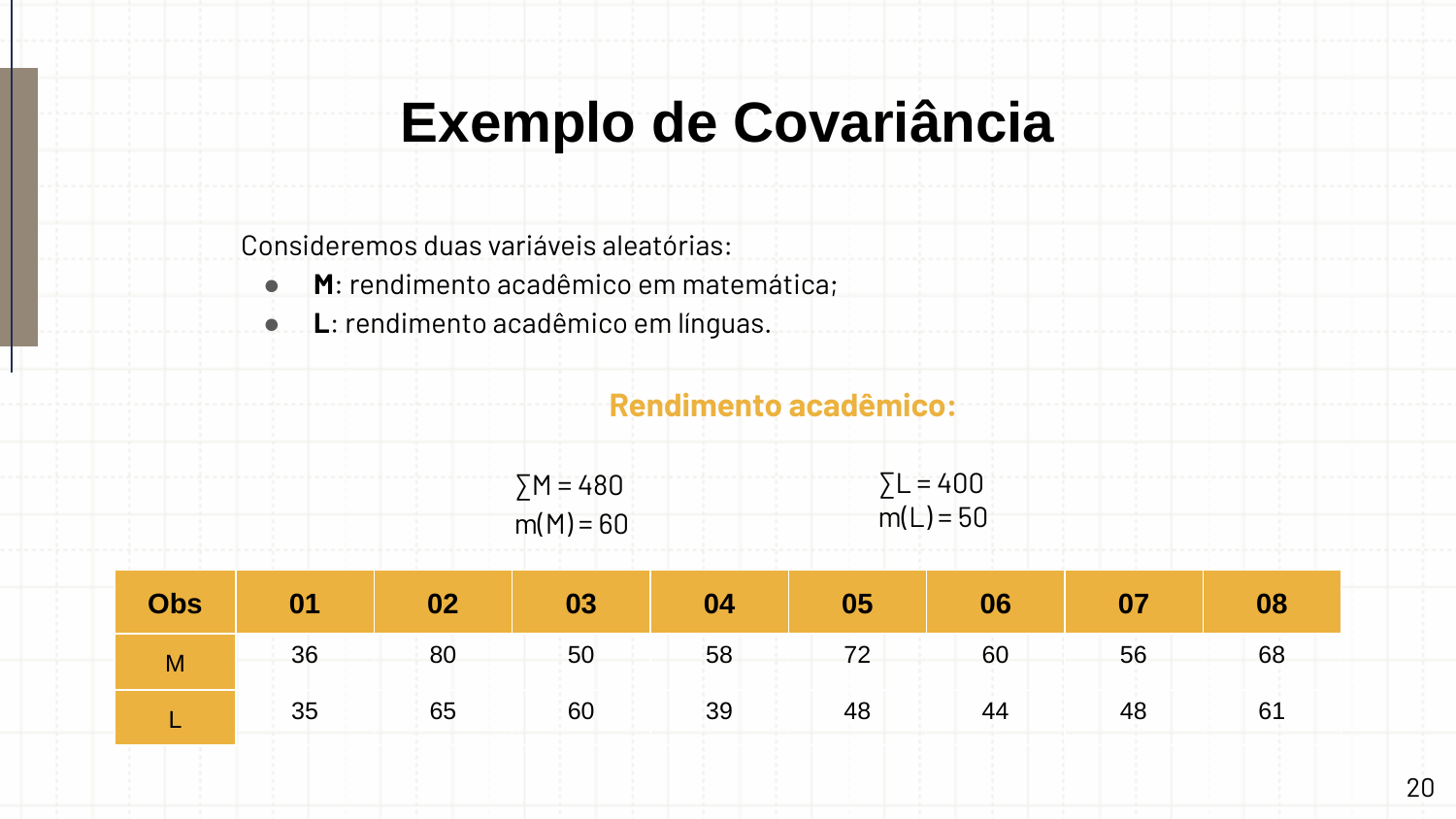

# Exemplo de Covariância

Consideremos duas variáveis aleatórias:
M: rendimento acadêmico em matemática;
L: rendimento acadêmico em línguas.

Rendimento acadêmico:

                                                 ∑M = 480
                                                 m(M) = 60

∑L = 400
m(L) = 50

| Obs | 01 | 02 | 03 | 04 | 05 | 06 | 07 | 08 |
| --- | --- | --- | --- | --- | --- | --- | --- | --- |
| M | 36 | 80 | 50 | 58 | 72 | 60 | 56 | 68 |
| L | 35 | 65 | 60 | 39 | 48 | 44 | 48 | 61 |
20